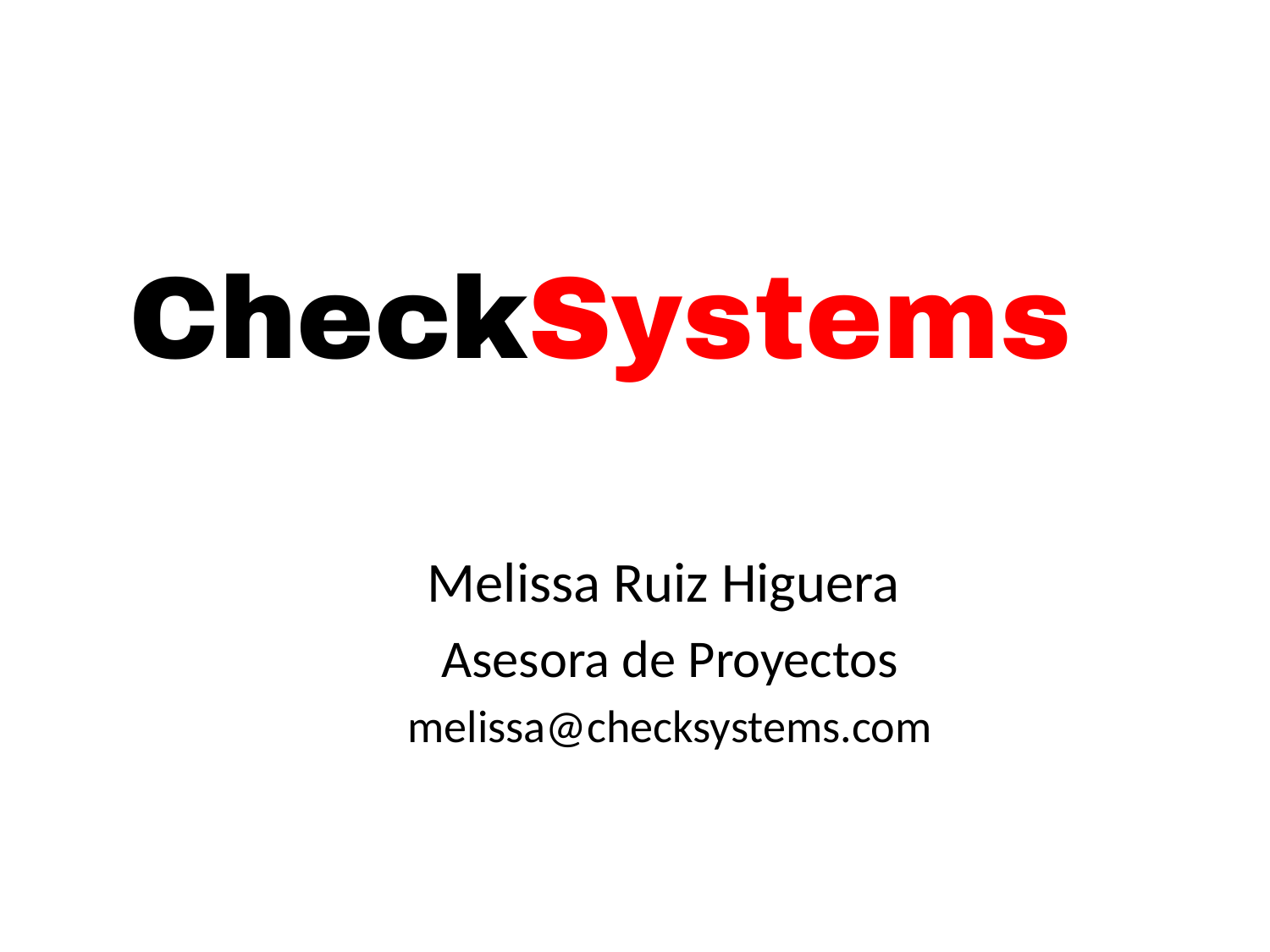

CheckSystems
Melissa Ruiz Higuera
Asesora de Proyectos
melissa@checksystems.com